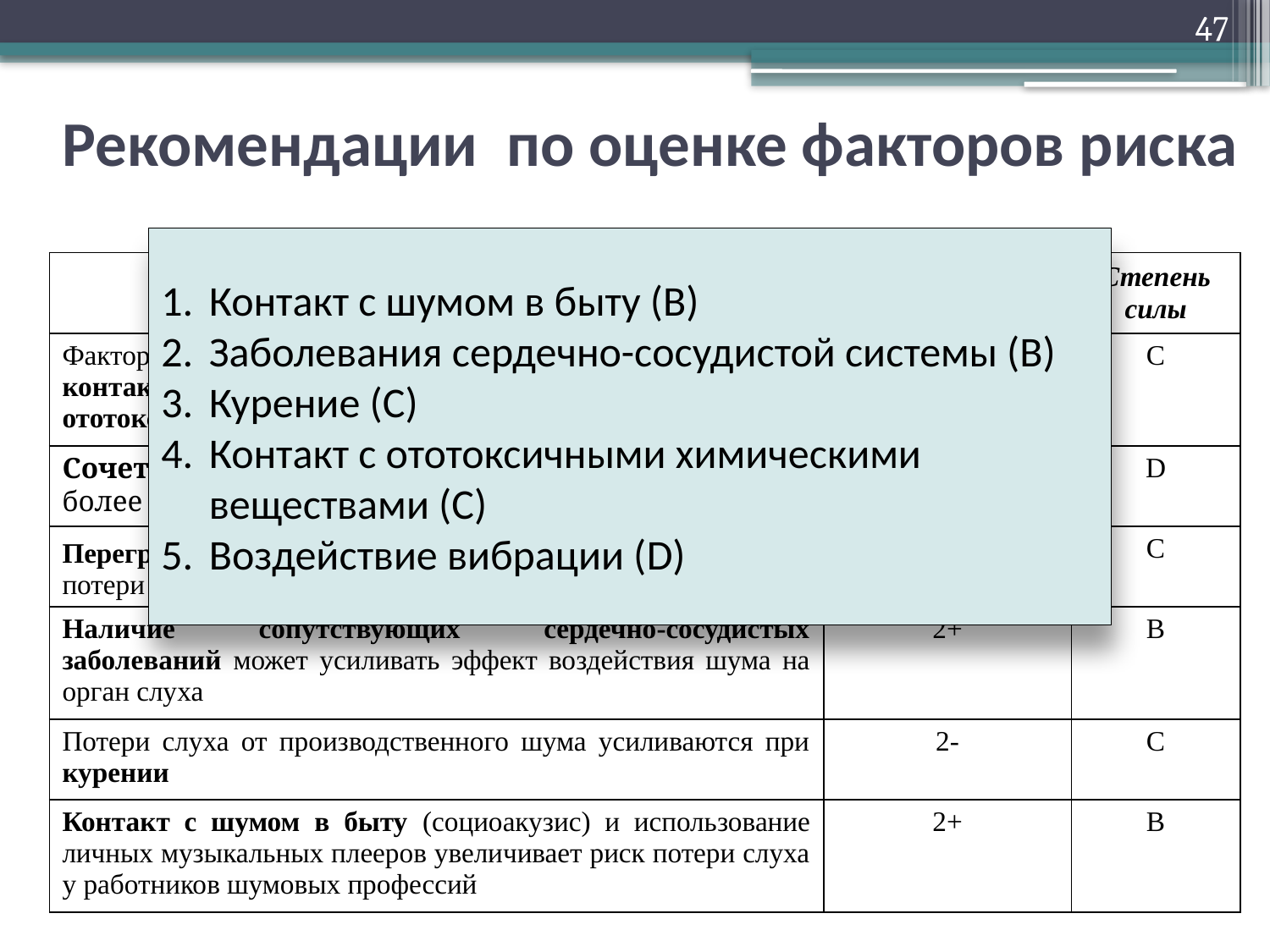

47
# Рекомендации  по оценке факторов риска
Контакт с шумом в быту (В)
Заболевания сердечно-сосудистой системы (В)
Курение (С)
Контакт с ототоксичными химическими веществами (С)
Воздействие вибрации (D)
| Утверждение | Уровень доказательности | Степень силы |
| --- | --- | --- |
| Фактором риска для высокочастотной потери слуха является контакт с органическими растворителями и другими ототоксичными химическими веществами | 1+ | С |
| Сочетанное действие шума и вибрации вызывает более глубокие изменения слухового анализатора | 2- | D |
| Перегрев может быть дополнительным фактором риска потери слуха, вызванной шумом | 2 + | С |
| Наличие сопутствующих сердечно-сосудистых заболеваний может усиливать эффект воздействия шума на орган слуха | 2+ | В |
| Потери слуха от производственного шума усиливаются при курении | 2- | С |
| Контакт с шумом в быту (социоакузис) и использование личных музыкальных плееров увеличивает риск потери слуха у работников шумовых профессий | 2+ | В |